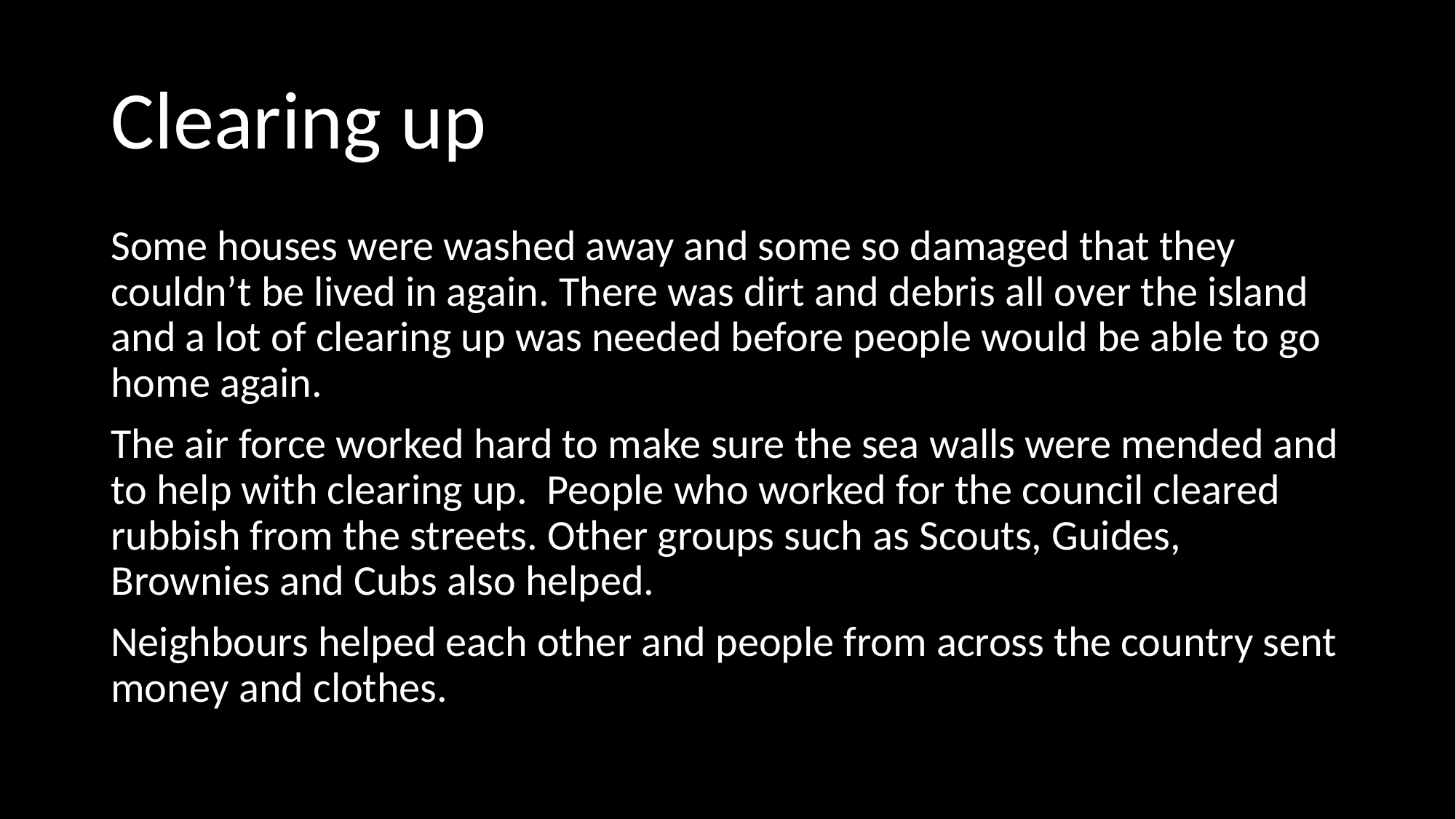

# Clearing up
Some houses were washed away and some so damaged that they couldn’t be lived in again. There was dirt and debris all over the island and a lot of clearing up was needed before people would be able to go home again.
The air force worked hard to make sure the sea walls were mended and to help with clearing up.  People who worked for the council cleared rubbish from the streets. Other groups such as Scouts, Guides, Brownies and Cubs also helped.
Neighbours helped each other and people from across the country sent money and clothes.